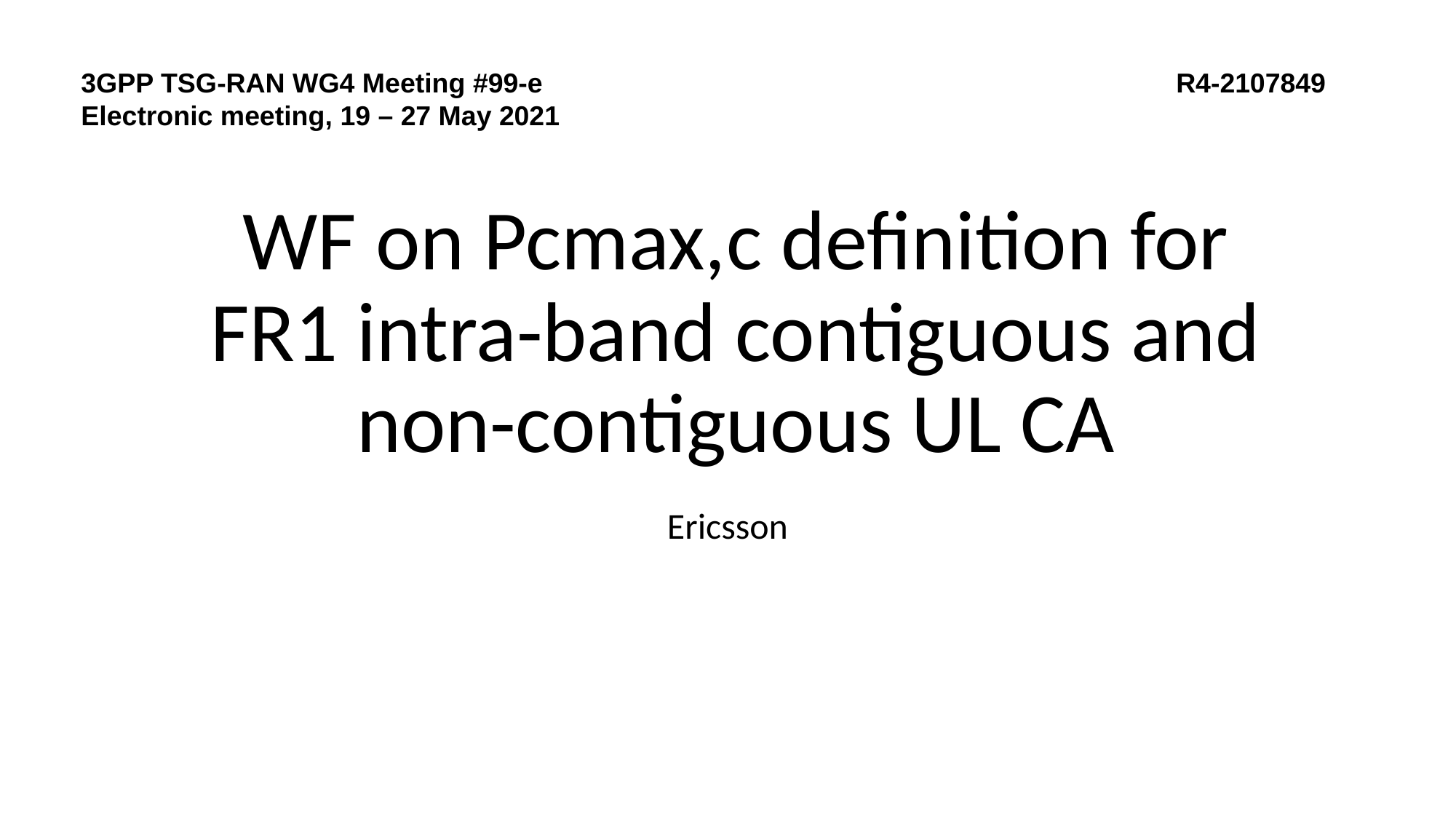

3GPP TSG-RAN WG4 Meeting #99-e
Electronic meeting, 19 – 27 May 2021
R4-2107849
# WF on Pcmax,c definition for FR1 intra-band contiguous and non-contiguous UL CA
Ericsson